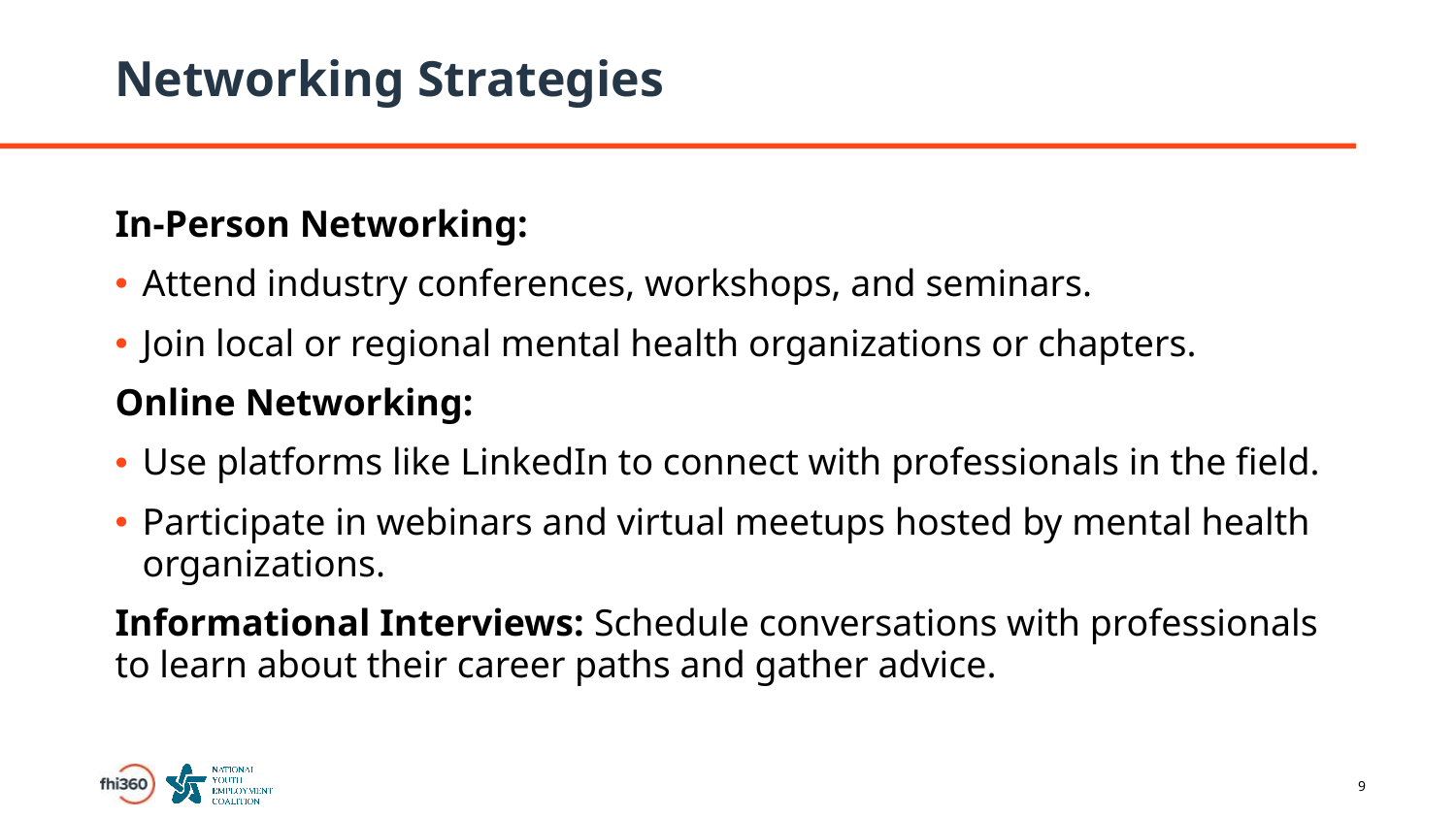

# Networking Strategies
In-Person Networking:
Attend industry conferences, workshops, and seminars.
Join local or regional mental health organizations or chapters.
Online Networking:
Use platforms like LinkedIn to connect with professionals in the field.
Participate in webinars and virtual meetups hosted by mental health organizations.
Informational Interviews: Schedule conversations with professionals to learn about their career paths and gather advice.